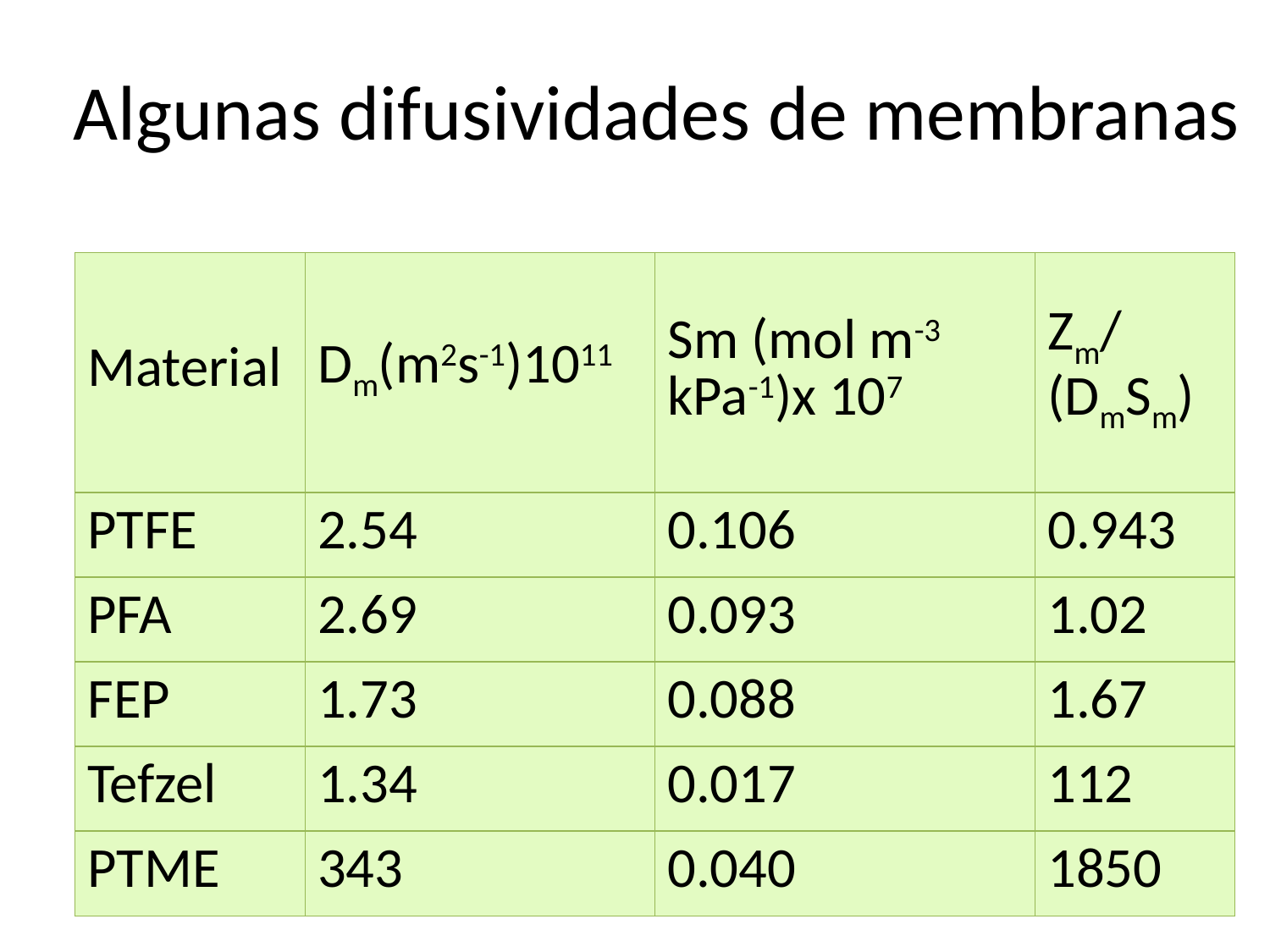

Algunas difusividades de membranas
| Material | Dm(m2s-1)1011 | Sm (mol m-3 kPa-1)x 107 | Zm/ (DmSm) |
| --- | --- | --- | --- |
| PTFE | 2.54 | 0.106 | 0.943 |
| PFA | 2.69 | 0.093 | 1.02 |
| FEP | 1.73 | 0.088 | 1.67 |
| Tefzel | 1.34 | 0.017 | 112 |
| PTME | 343 | 0.040 | 1850 |